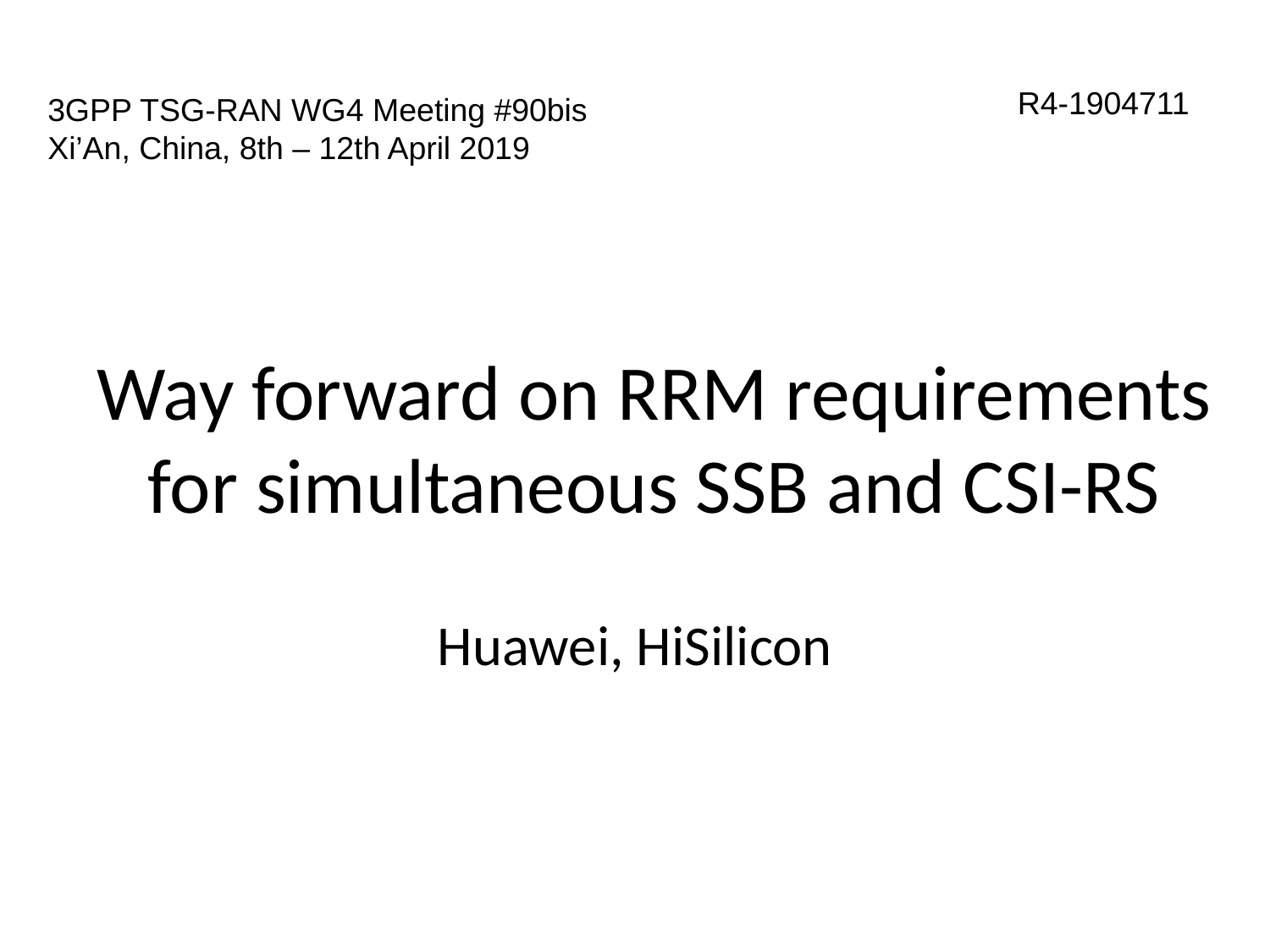

# 3GPP TSG-RAN WG4 Meeting #90bis Xi’An, China, 8th – 12th April 2019
R4-1904711
Way forward on RRM requirements for simultaneous SSB and CSI-RS
Huawei, HiSilicon